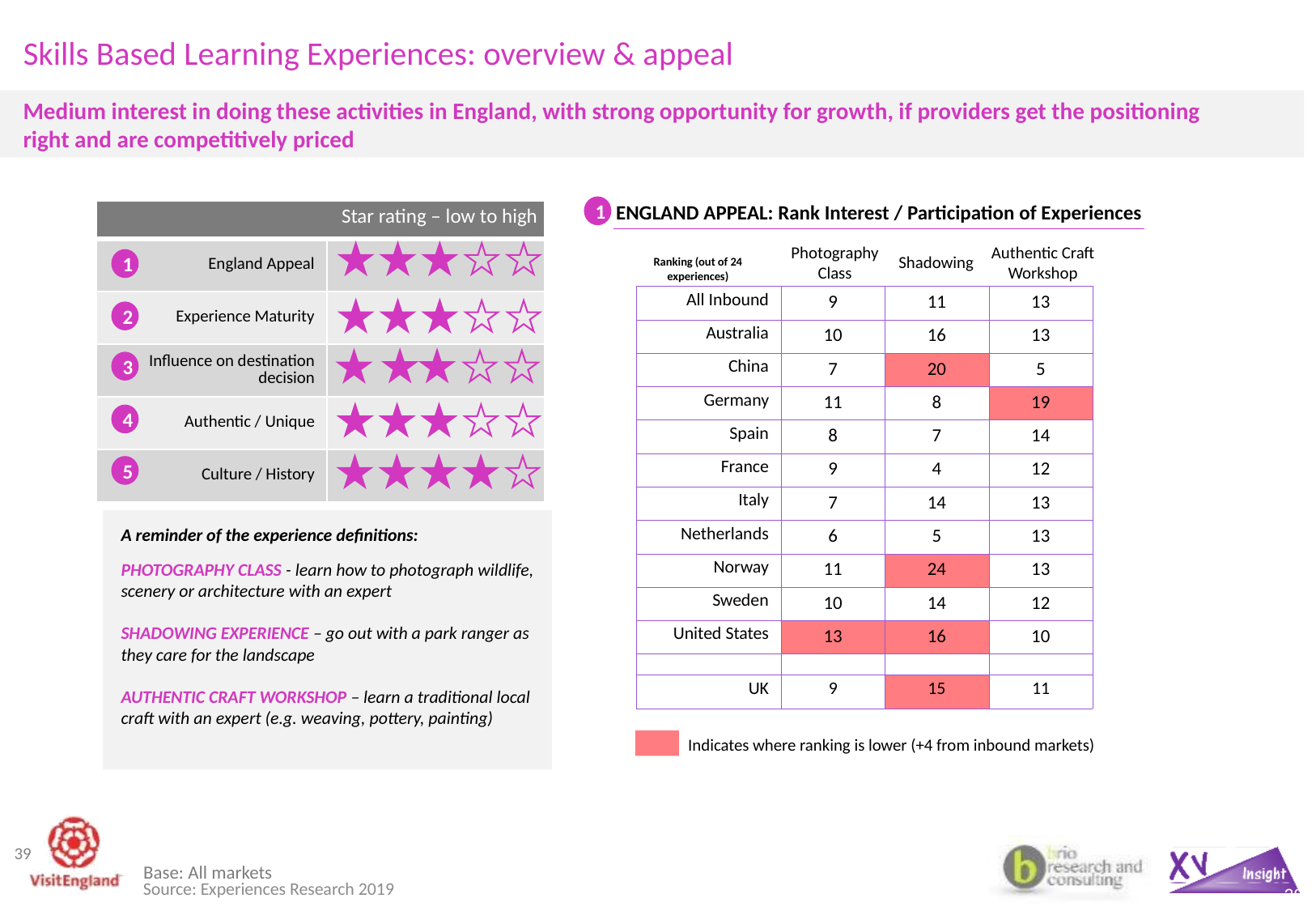

# Skills Based Learning Experiences: overview & appeal
Medium interest in doing these activities in England, with strong opportunity for growth, if providers get the positioning right and are competitively priced

ENGLAND APPEAL: Rank Interest / Participation of Experiences
1
Star rating – low to high
|  |  |
| --- | --- |
| England Appeal |  |
| Experience Maturity |  |
| Influence on destination decision |  |
| Authentic / Unique |  |
| Culture / History |  |
Photography Class
Authentic Craft Workshop

Shadowing
Ranking (out of 24 experiences)
1
| All Inbound | 9 | 11 | 13 |
| --- | --- | --- | --- |
| Australia | 10 | 16 | 13 |
| China | 7 | 20 | 5 |
| Germany | 11 | 8 | 19 |
| Spain | 8 | 7 | 14 |
| France | 9 | 4 | 12 |
| Italy | 7 | 14 | 13 |
| Netherlands | 6 | 5 | 13 |
| Norway | 11 | 24 | 13 |
| Sweden | 10 | 14 | 12 |
| United States | 13 | 16 | 10 |
|  |  |  |  |
| UK | 9 | 15 | 11 |

2

3
4

5

A reminder of the experience definitions:

PHOTOGRAPHY CLASS - learn how to photograph wildlife, scenery or architecture with an expert

SHADOWING EXPERIENCE – go out with a park ranger as they care for the landscape

AUTHENTIC CRAFT WORKSHOP – learn a traditional local craft with an expert (e.g. weaving, pottery, painting)

Indicates where ranking is lower (+4 from inbound markets)

39
Base: All markets
39